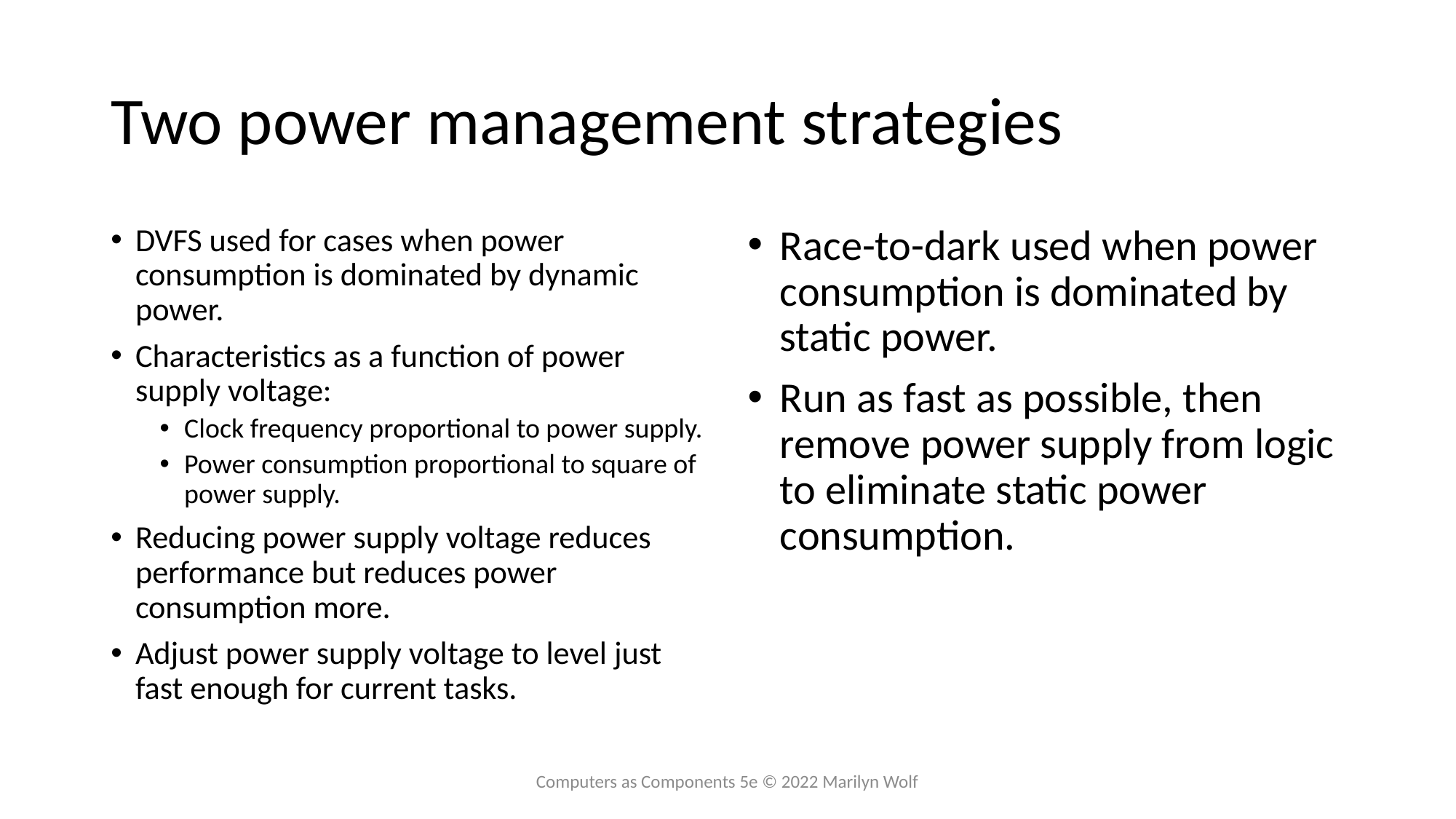

# Two power management strategies
DVFS used for cases when power consumption is dominated by dynamic power.
Characteristics as a function of power supply voltage:
Clock frequency proportional to power supply.
Power consumption proportional to square of power supply.
Reducing power supply voltage reduces performance but reduces power consumption more.
Adjust power supply voltage to level just fast enough for current tasks.
Race-to-dark used when power consumption is dominated by static power.
Run as fast as possible, then remove power supply from logic to eliminate static power consumption.
Computers as Components 5e © 2022 Marilyn Wolf